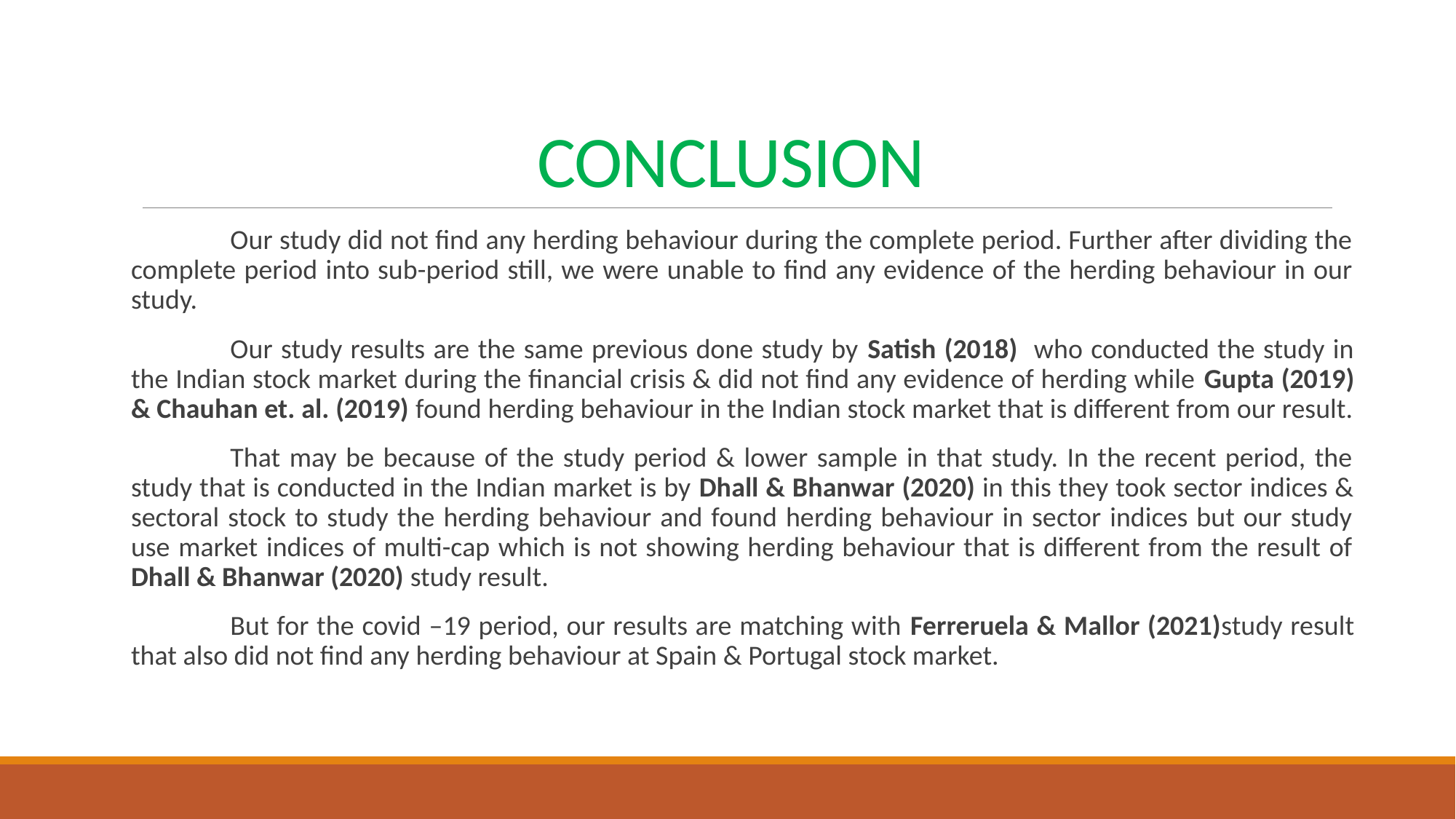

# CONCLUSION
	Our study did not find any herding behaviour during the complete period. Further after dividing the complete period into sub-period still, we were unable to find any evidence of the herding behaviour in our study.
	Our study results are the same previous done study by Satish (2018)  who conducted the study in the Indian stock market during the financial crisis & did not find any evidence of herding while Gupta (2019) & Chauhan et. al. (2019) found herding behaviour in the Indian stock market that is different from our result.
	That may be because of the study period & lower sample in that study. In the recent period, the study that is conducted in the Indian market is by Dhall & Bhanwar (2020) in this they took sector indices & sectoral stock to study the herding behaviour and found herding behaviour in sector indices but our study use market indices of multi-cap which is not showing herding behaviour that is different from the result of Dhall & Bhanwar (2020) study result.
	But for the covid –19 period, our results are matching with Ferreruela & Mallor (2021)study result that also did not find any herding behaviour at Spain & Portugal stock market.